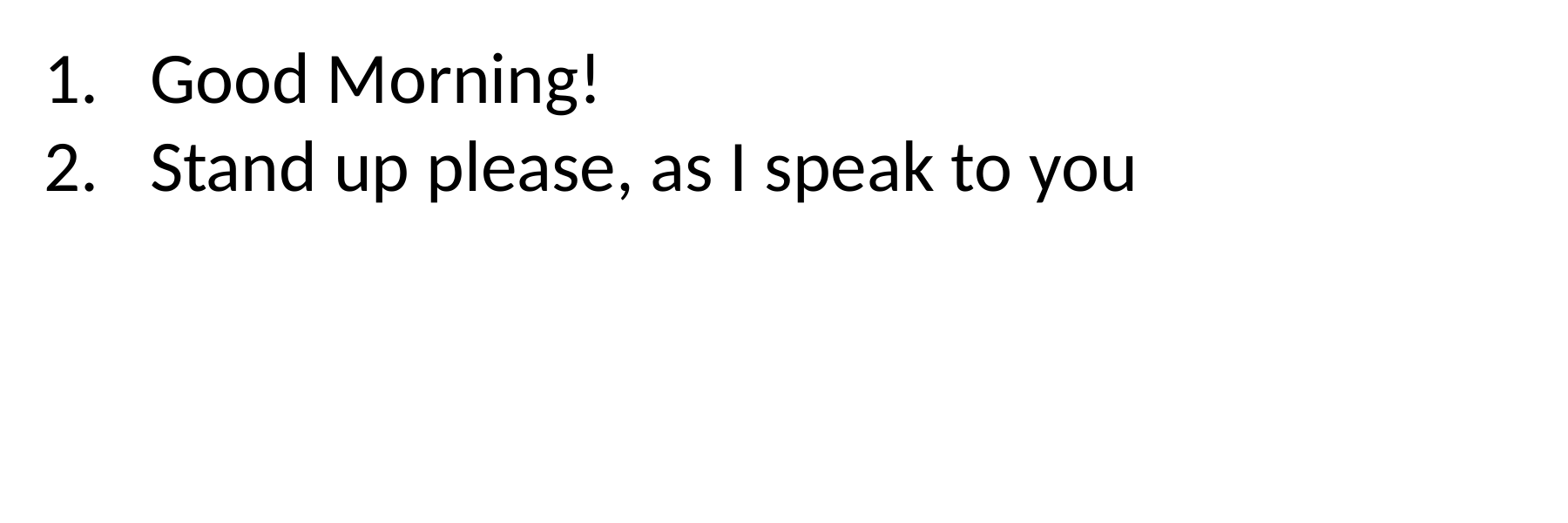

Good Morning!
Stand up please, as I speak to you